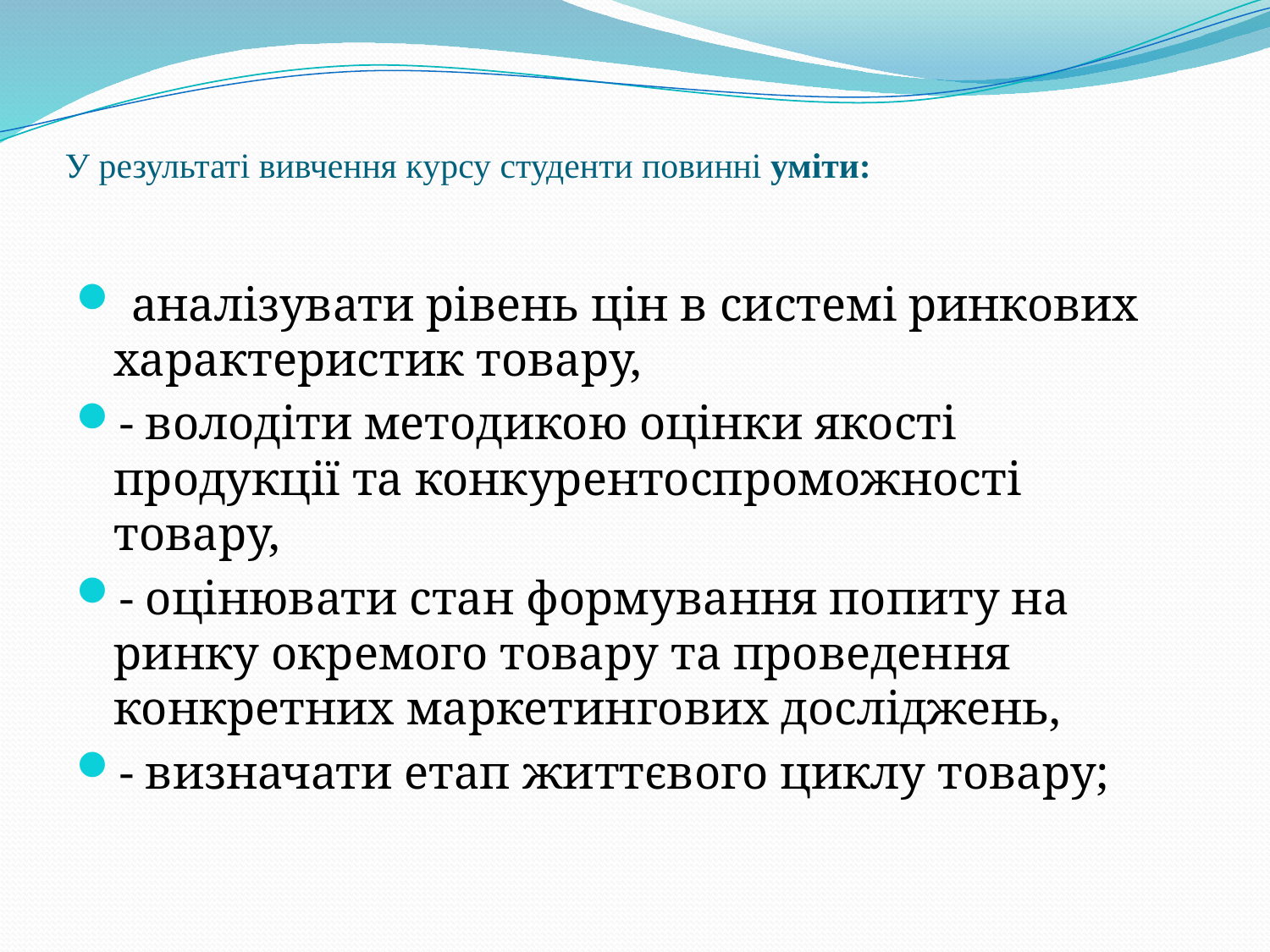

# У результаті вивчення курсу студенти повинні уміти:
 аналізувати рівень цін в системі ринкових характеристик товару,
- володіти методикою оцінки якості продукції та конкурентоспроможності товару,
- оцінювати стан формування попиту на ринку окремого товару та проведення конкретних маркетингових досліджень,
- визначати етап життєвого циклу товару;